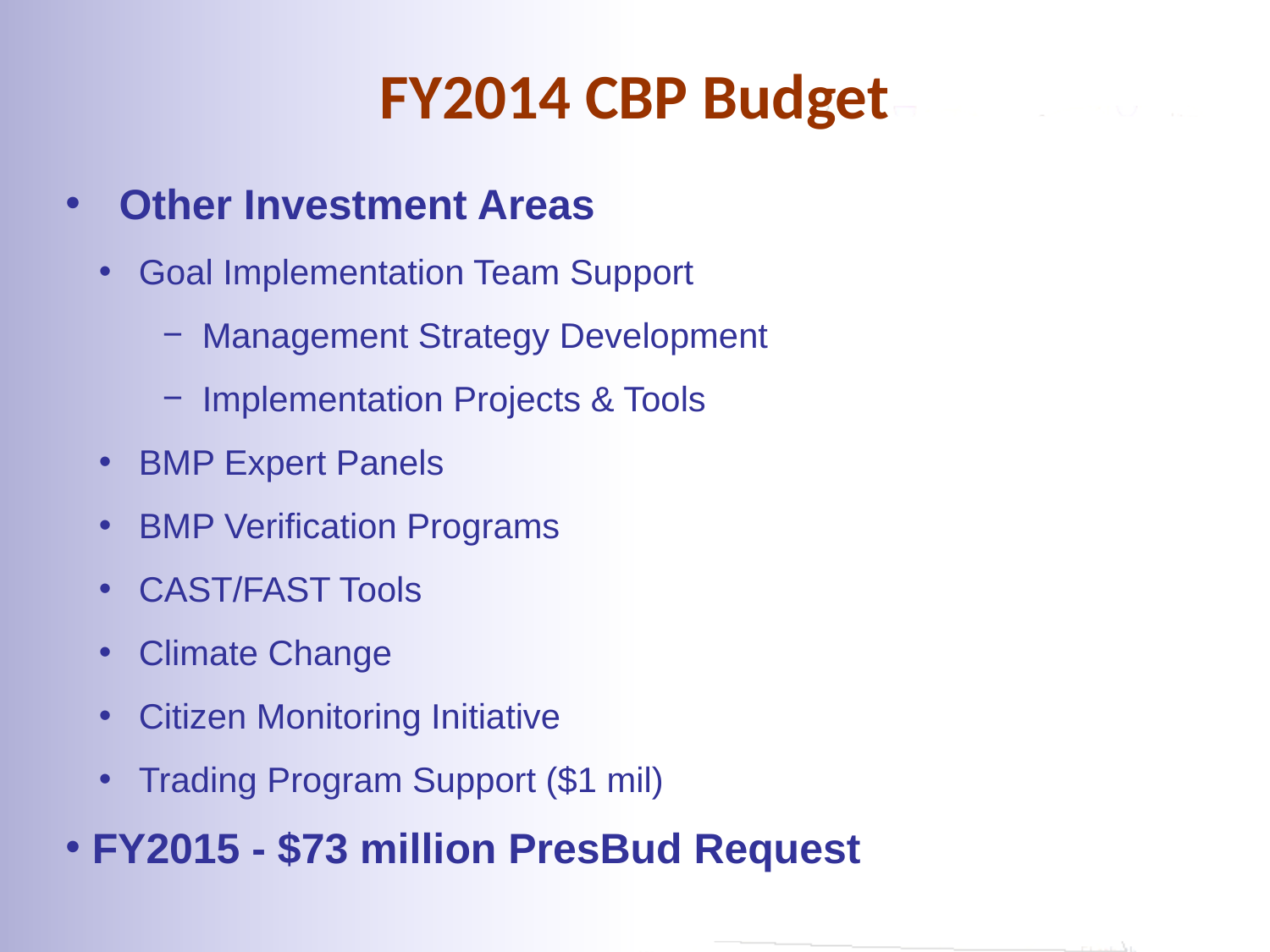

FY2014 CBP Budget

  Other Investment Areas
 Goal Implementation Team Support
 Management Strategy Development
 Implementation Projects & Tools
 BMP Expert Panels
 BMP Verification Programs
 CAST/FAST Tools
 Climate Change
 Citizen Monitoring Initiative
 Trading Program Support ($1 mil)
 FY2015 - $73 million PresBud Request